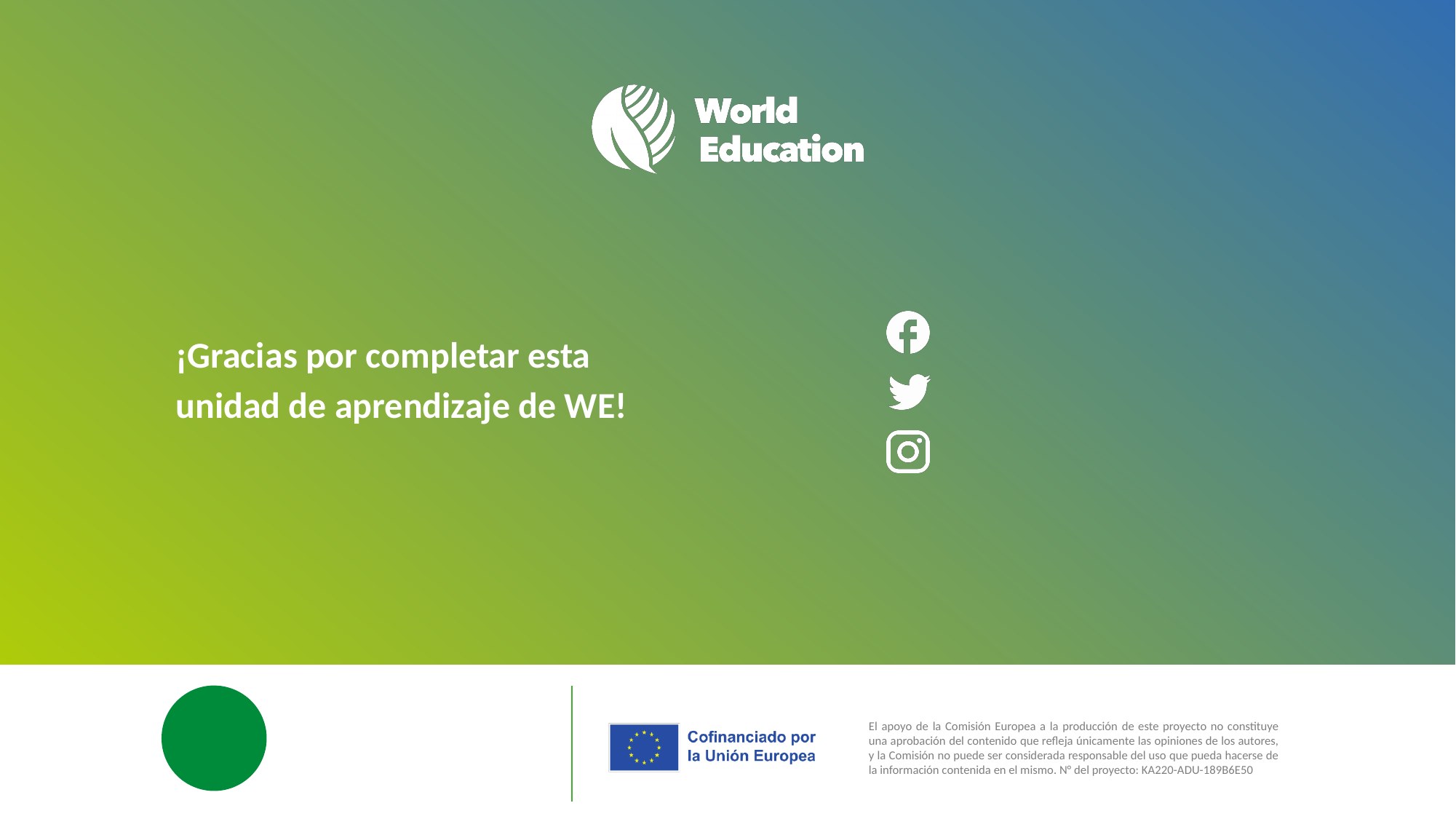

¡Gracias por completar esta
unidad de aprendizaje de WE!